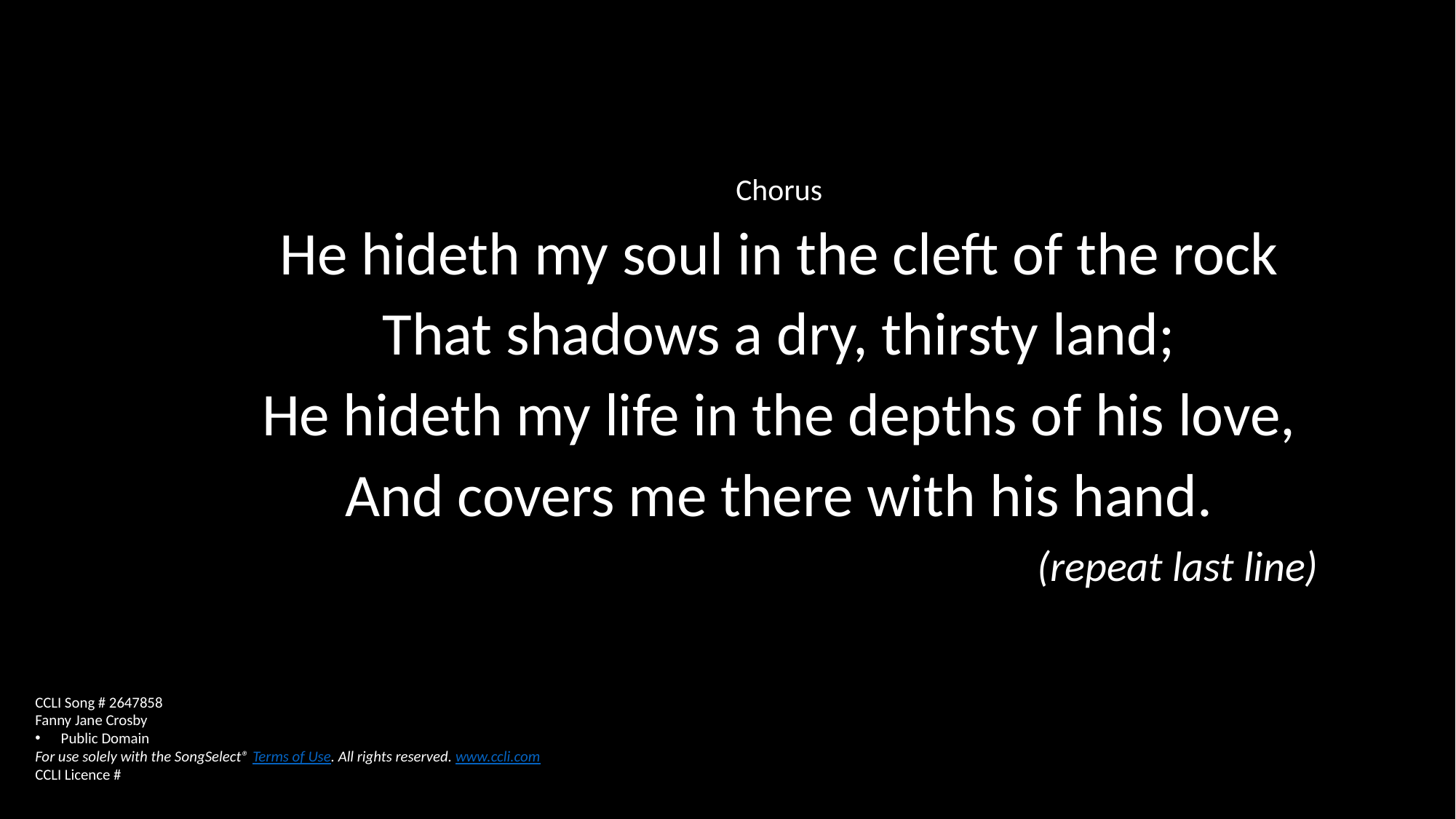

Chorus
He hideth my soul in the cleft of the rock
That shadows a dry, thirsty land;
He hideth my life in the depths of his love,
And covers me there with his hand.
(repeat last line)
CCLI Song # 2647858
Fanny Jane Crosby
Public Domain
For use solely with the SongSelect® Terms of Use. All rights reserved. www.ccli.com
CCLI Licence #